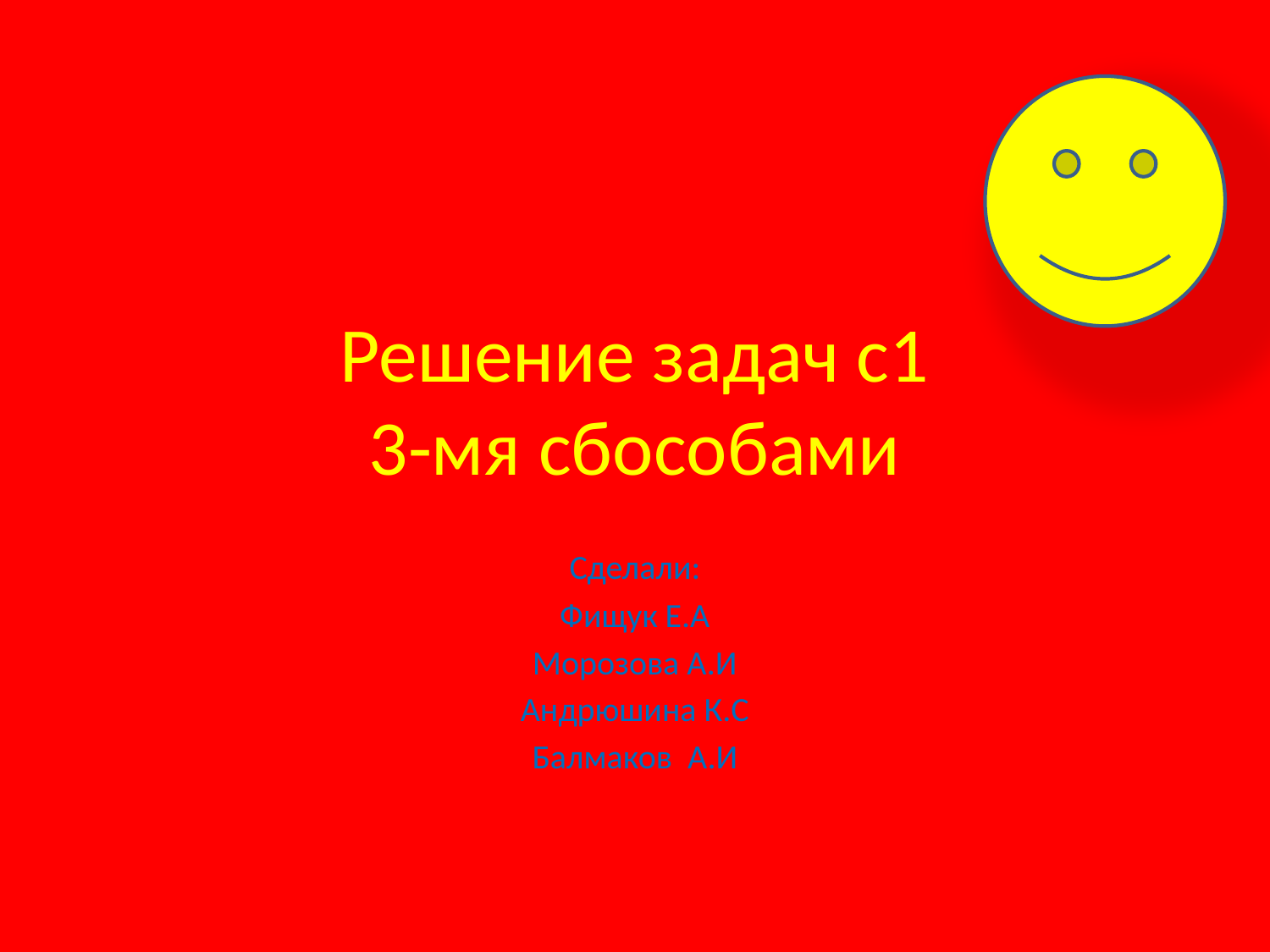

# Решение задач с1 3-мя сбособами
Сделали:
Фищук Е.А
Морозова А.И
Андрюшина К.С
Балмаков  А.И